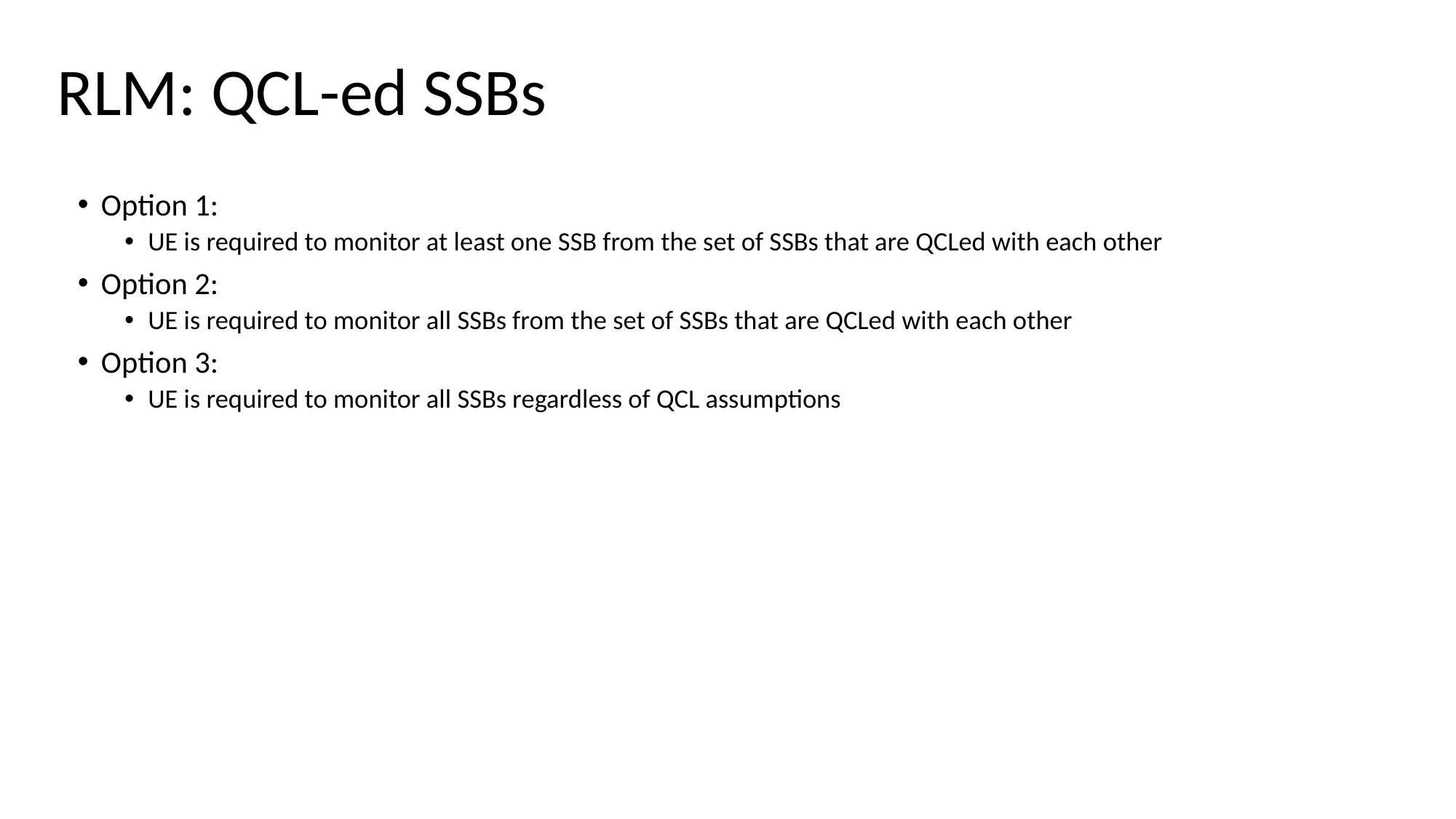

# RLM: QCL-ed SSBs

Option 1:
UE is required to monitor at least one SSB from the set of SSBs that are QCLed with each other
Option 2:
UE is required to monitor all SSBs from the set of SSBs that are QCLed with each other
Option 3:
UE is required to monitor all SSBs regardless of QCL assumptions